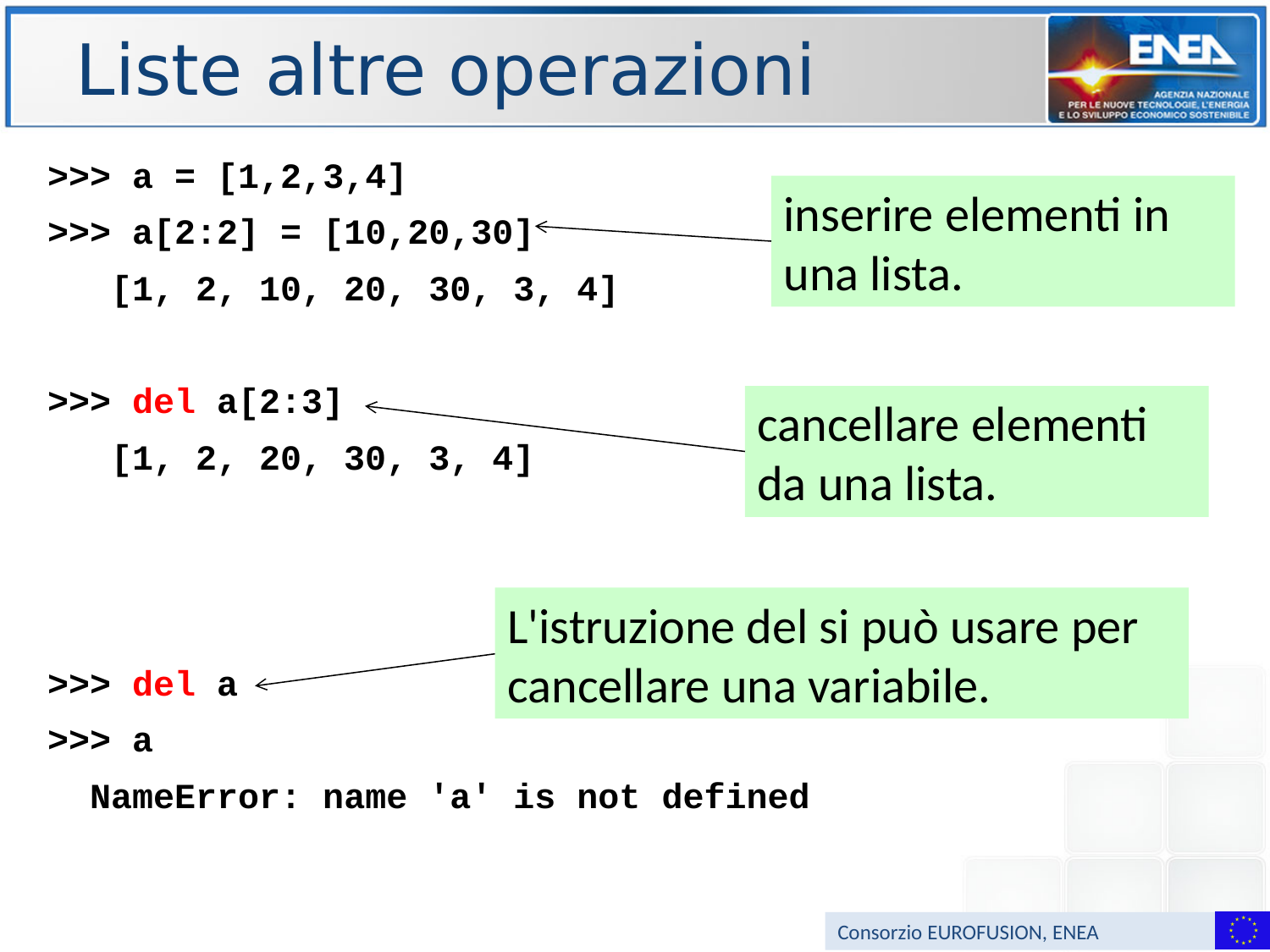

# Liste altre operazioni
>>> a = [1,2,3,4]
>>> a[2:2] = [10,20,30]
   [1, 2, 10, 20, 30, 3, 4]

>>> del a[2:3]
   [1, 2, 20, 30, 3, 4]

>>> del a
>>> a
  NameError: name 'a' is not defined
inserire elementi in una lista.
cancellare elementi da una lista.
L'istruzione del si può usare per cancellare una variabile.